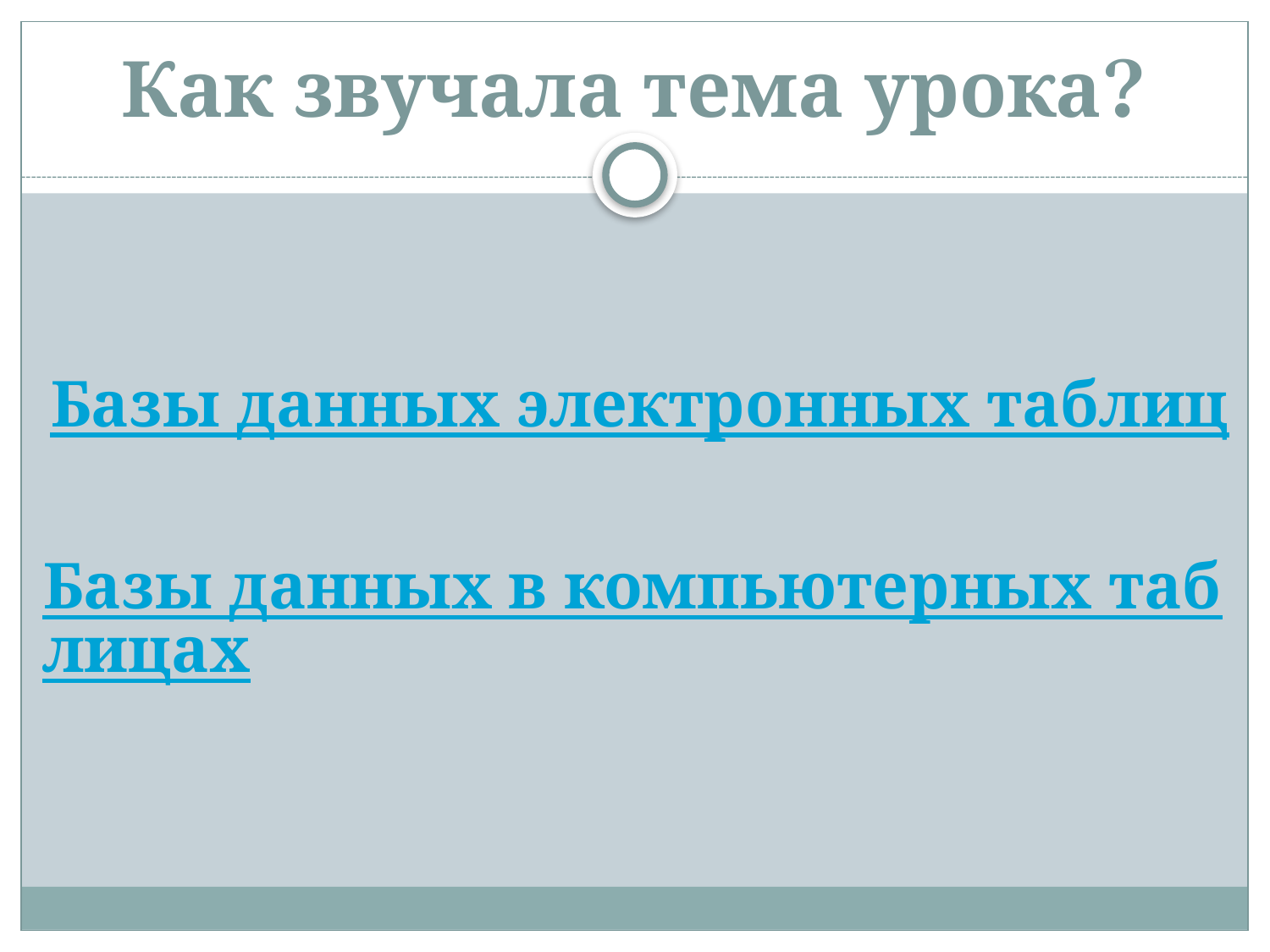

# Как звучала тема урока?

Базы данных электронных таблиц

Базы данных в компьютерных таблицах